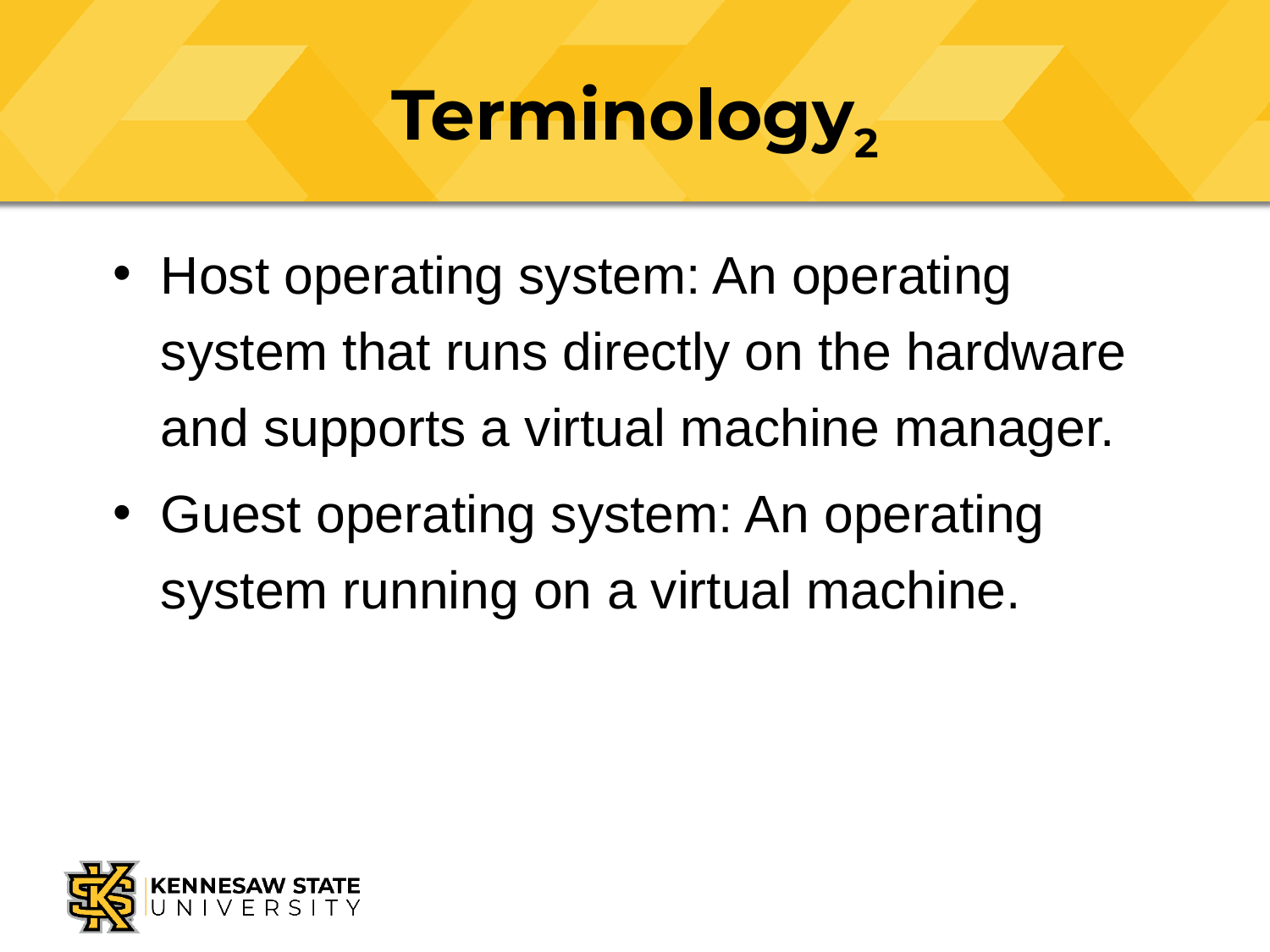

# Terminology2
Host operating system: An operating system that runs directly on the hardware and supports a virtual machine manager.
Guest operating system: An operating system running on a virtual machine.